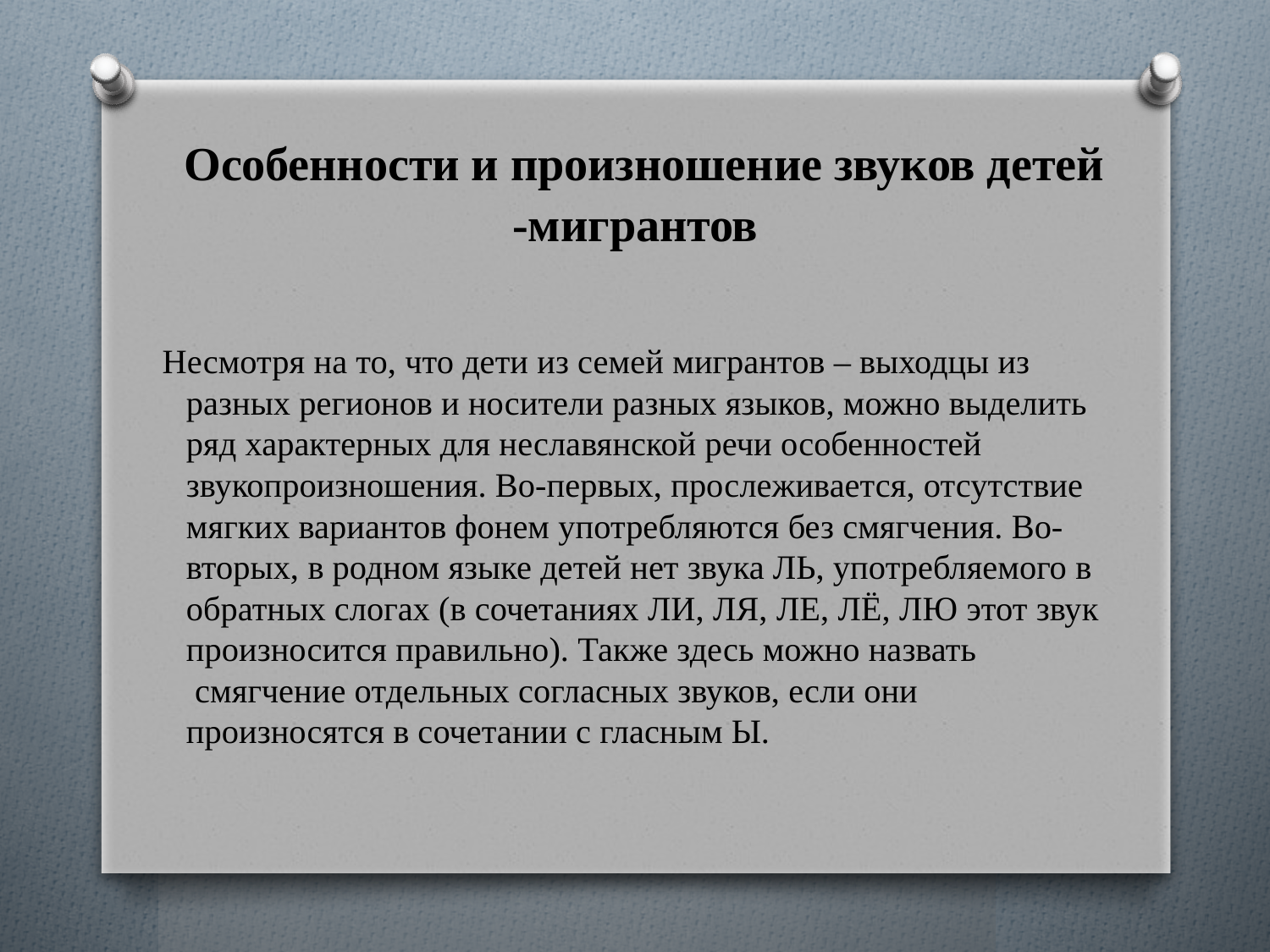

# Особенности и произношение звуков детей -мигрантов

 Несмотря на то, что дети из семей мигрантов – выходцы из разных регионов и носители разных языков, можно выделить ряд характерных для неславянской речи особенностей звукопроизношения. Во-первых, прослеживается, отсутствие мягких вариантов фонем употребляются без смягчения. Во-вторых, в родном языке детей нет звука ЛЬ, употребляемого в обратных слогах (в сочетаниях ЛИ, ЛЯ, ЛЕ, ЛЁ, ЛЮ этот звук произносится правильно). Также здесь можно назвать  смягчение отдельных согласных звуков, если они произносятся в сочетании с гласным Ы.